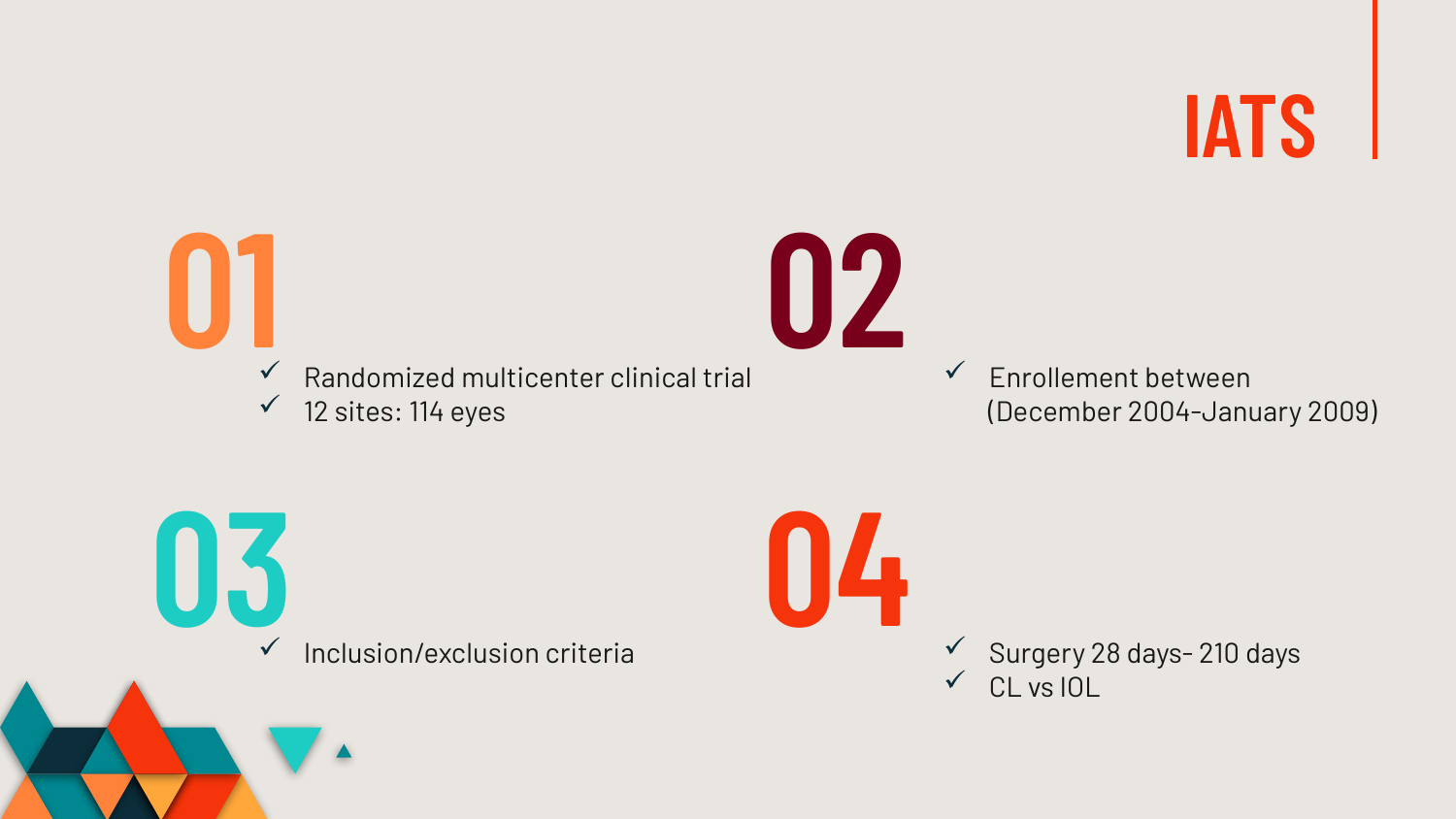

IATS
01
02
Randomized multicenter clinical trial
12 sites: 114 eyes
Enrollement between
        (December 2004-January 2009)

03
04
Surgery 28 days- 210 days
CL vs IOL
Inclusion/exclusion criteria